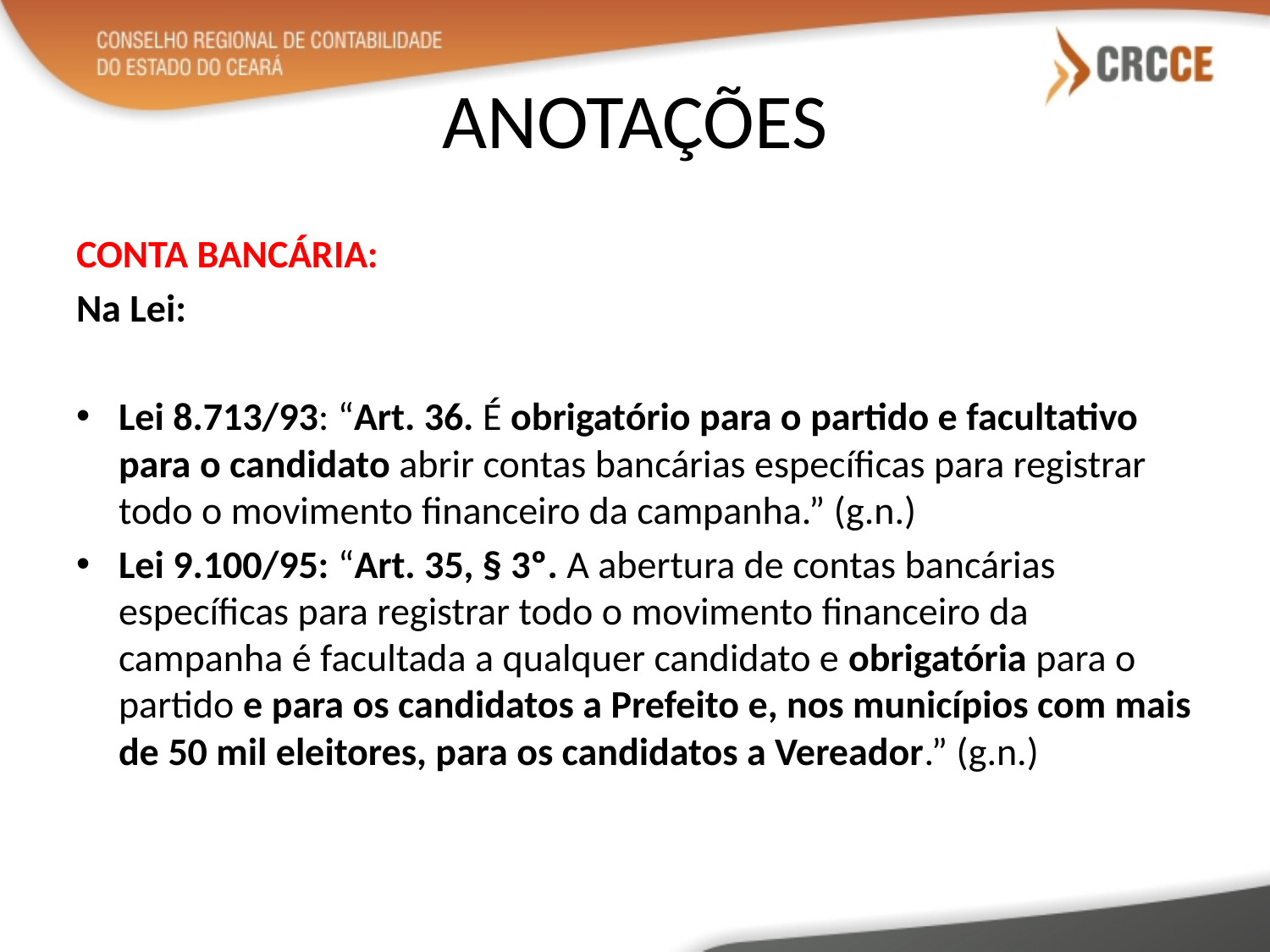

# ANOTAÇÕES
CONTA BANCÁRIA:
Na Lei:

Lei 8.713/93: “Art. 36. É obrigatório para o partido e facultativo para o candidato abrir contas bancárias específicas para registrar todo o movimento financeiro da campanha.” (g.n.)
Lei 9.100/95: “Art. 35, § 3º. A abertura de contas bancárias específicas para registrar todo o movimento financeiro da campanha é facultada a qualquer candidato e obrigatória para o partido e para os candidatos a Prefeito e, nos municípios com mais de 50 mil eleitores, para os candidatos a Vereador.” (g.n.)